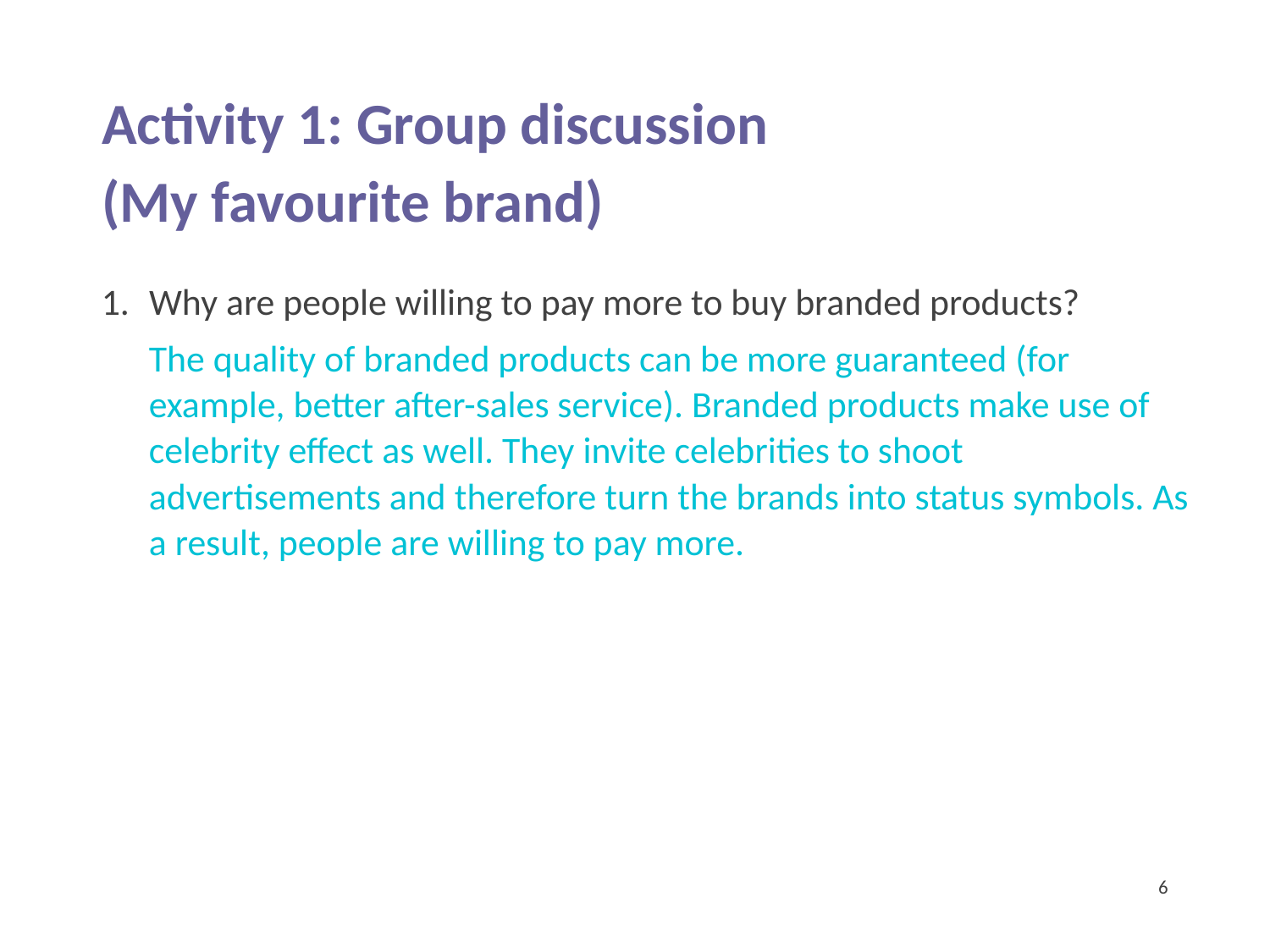

Activity 1: Group discussion
(My favourite brand)
Why are people willing to pay more to buy branded products?
The quality of branded products can be more guaranteed (for example, better after-sales service). Branded products make use of celebrity effect as well. They invite celebrities to shoot advertisements and therefore turn the brands into status symbols. As a result, people are willing to pay more.
6